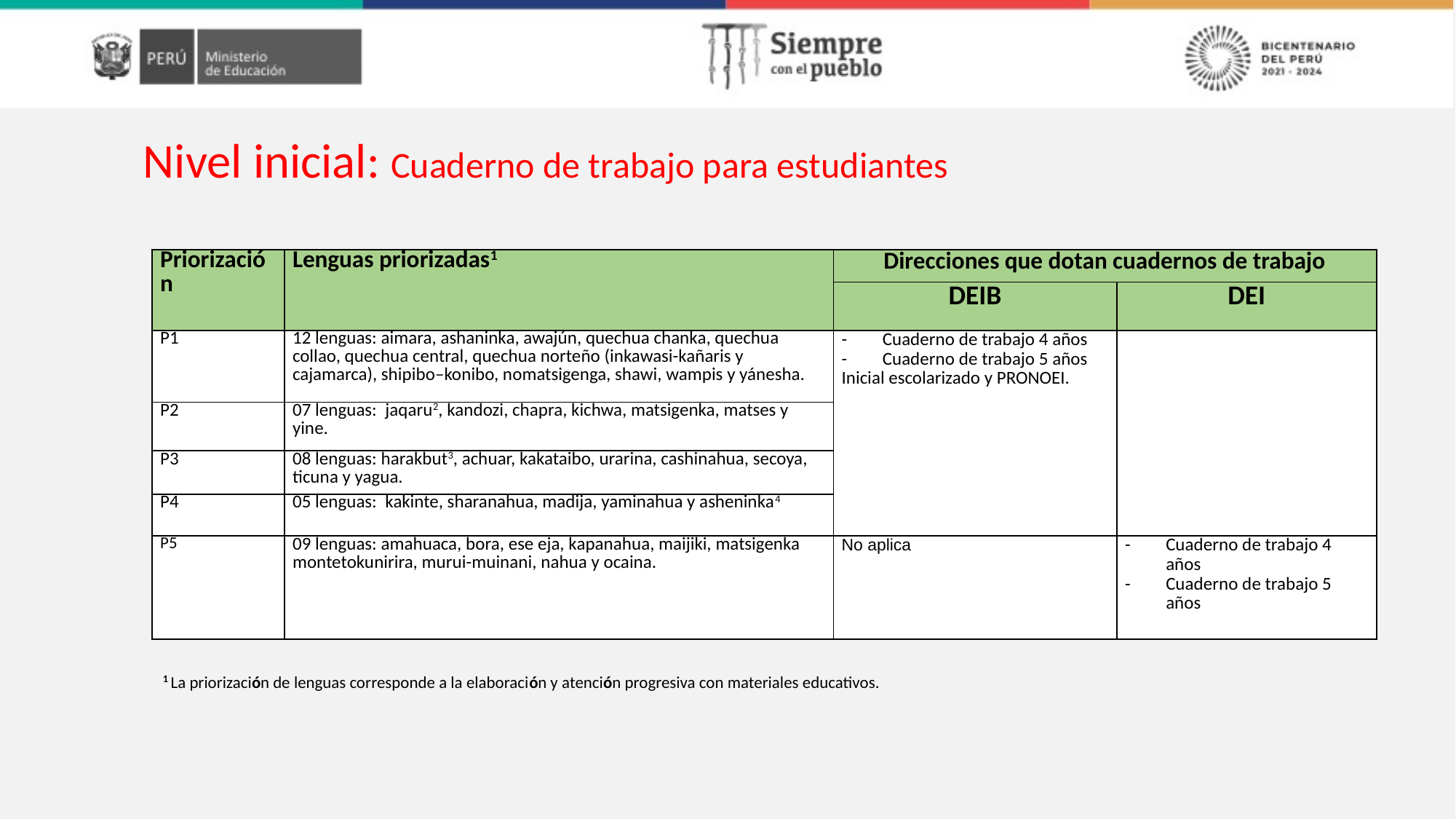

Nivel inicial: Cuaderno de trabajo para estudiantes

| Priorización | Lenguas priorizadas1 | Direcciones que dotan cuadernos de trabajo |  |
| --- | --- | --- | --- |
|  |  | DEIB | DEI |
| P1 | 12 lenguas: aimara, ashaninka, awajún, quechua chanka, quechua collao, quechua central, quechua norteño (inkawasi-kañaris y cajamarca), shipibo–konibo, nomatsigenga, shawi, wampis y yánesha. | Cuaderno de trabajo 4 años Cuaderno de trabajo 5 años Inicial escolarizado y PRONOEI. |  |
| P2 | 07 lenguas: jaqaru2, kandozi, chapra, kichwa, matsigenka, matses y yine. |  |  |
| P3 | 08 lenguas: harakbut3, achuar, kakataibo, urarina, cashinahua, secoya, ticuna y yagua. |  |  |
| P4 | 05 lenguas: kakinte, sharanahua, madija, yaminahua y asheninka4 |  |  |
| P5 | 09 lenguas: amahuaca, bora, ese eja, kapanahua, maijiki, matsigenka montetokunirira, murui-muinani, nahua y ocaina. | No aplica | Cuaderno de trabajo 4 años Cuaderno de trabajo 5 años |
1 La priorización de lenguas corresponde a la elaboración y atención progresiva con materiales educativos.